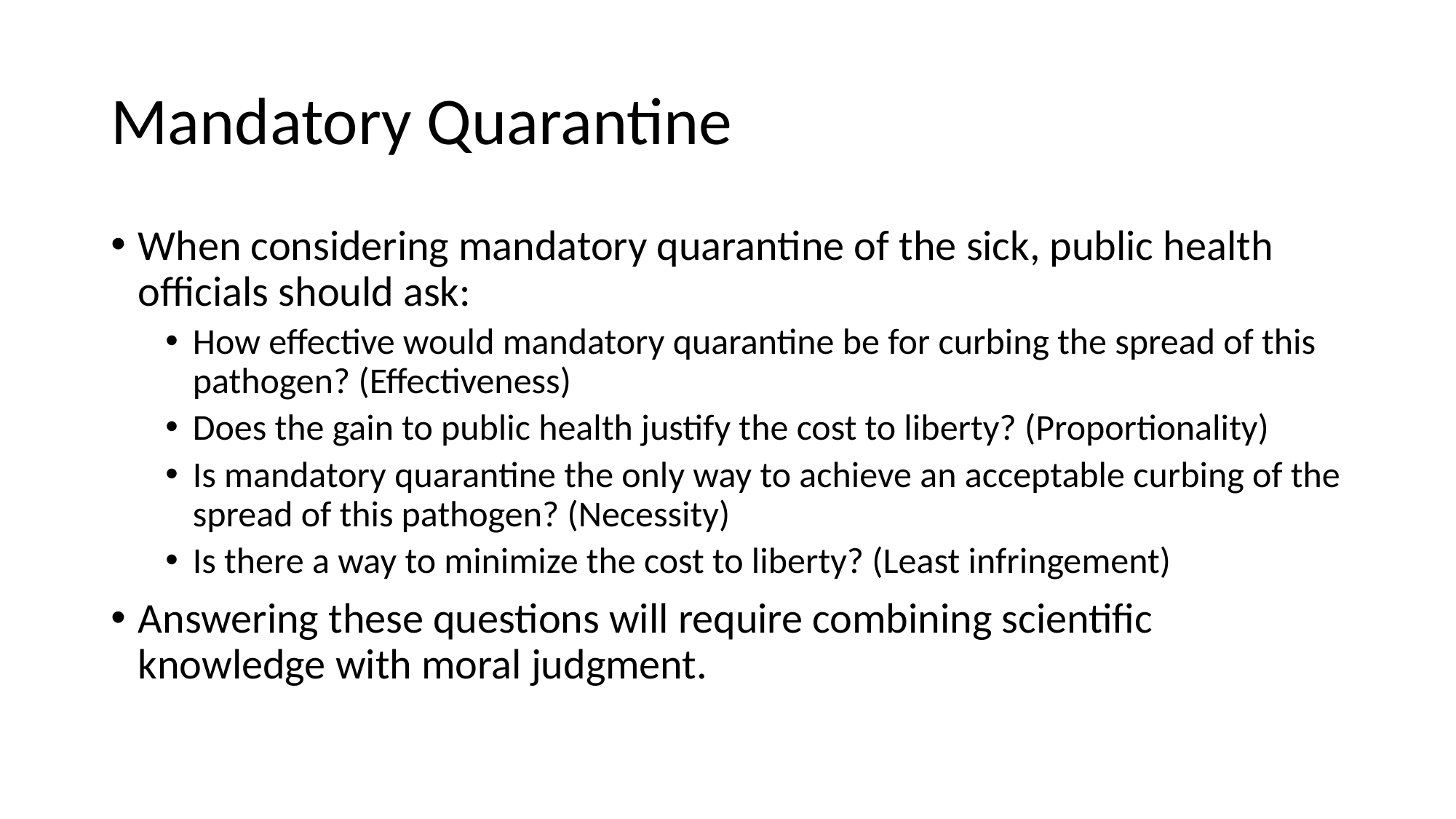

# Mandatory Quarantine
When considering mandatory quarantine of the sick, public health officials should ask:
How effective would mandatory quarantine be for curbing the spread of this pathogen? (Effectiveness)
Does the gain to public health justify the cost to liberty? (Proportionality)
Is mandatory quarantine the only way to achieve an acceptable curbing of the spread of this pathogen? (Necessity)
Is there a way to minimize the cost to liberty? (Least infringement)
Answering these questions will require combining scientific knowledge with moral judgment.